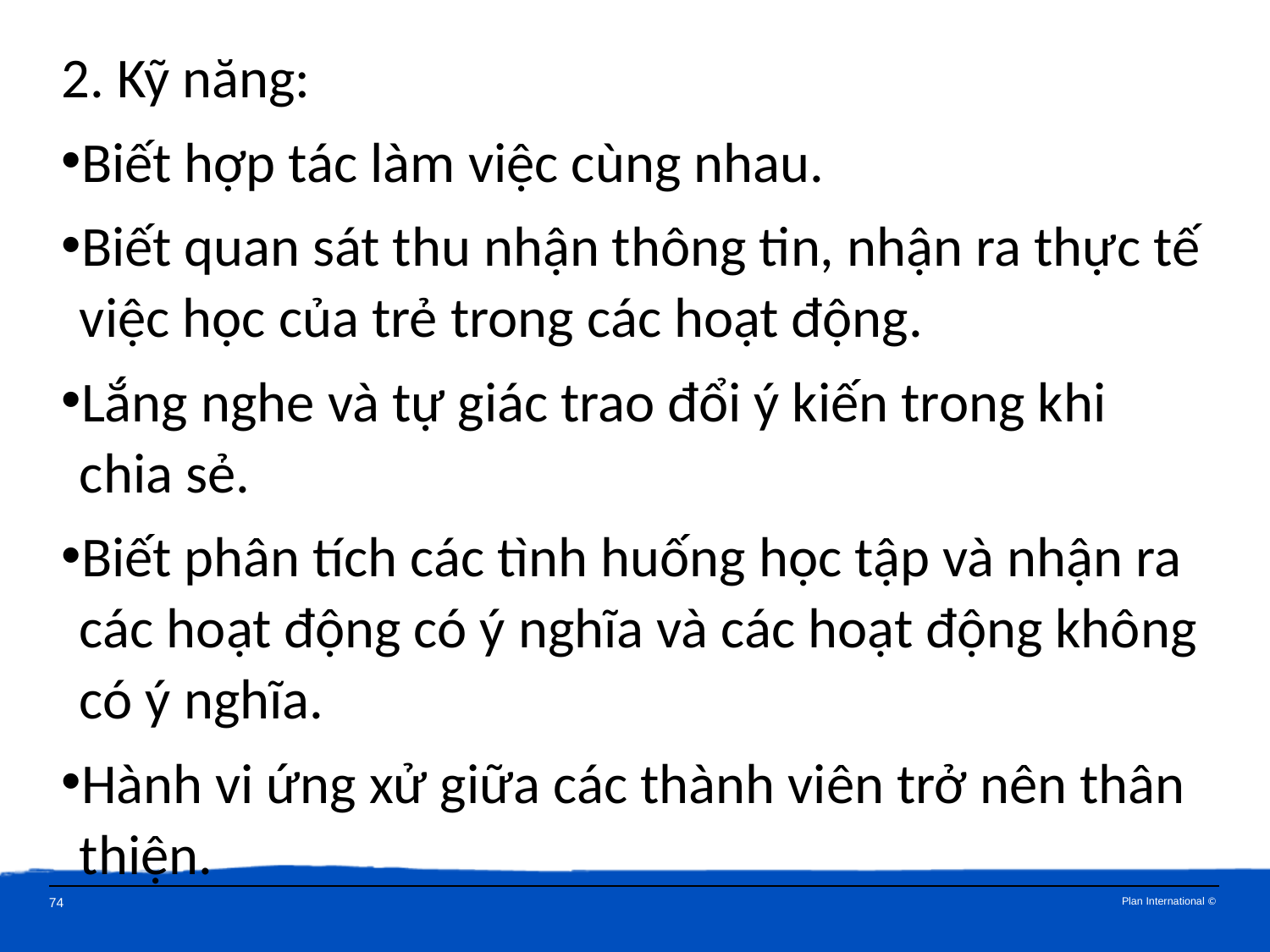

2. Kỹ năng:
Biết hợp tác làm việc cùng nhau.
Biết quan sát thu nhận thông tin, nhận ra thực tế việc học của trẻ trong các hoạt động.
Lắng nghe và tự giác trao đổi ý kiến trong khi chia sẻ.
Biết phân tích các tình huống học tập và nhận ra các hoạt động có ý nghĩa và các hoạt động không có ý nghĩa.
Hành vi ứng xử giữa các thành viên trở nên thân thiện.

74